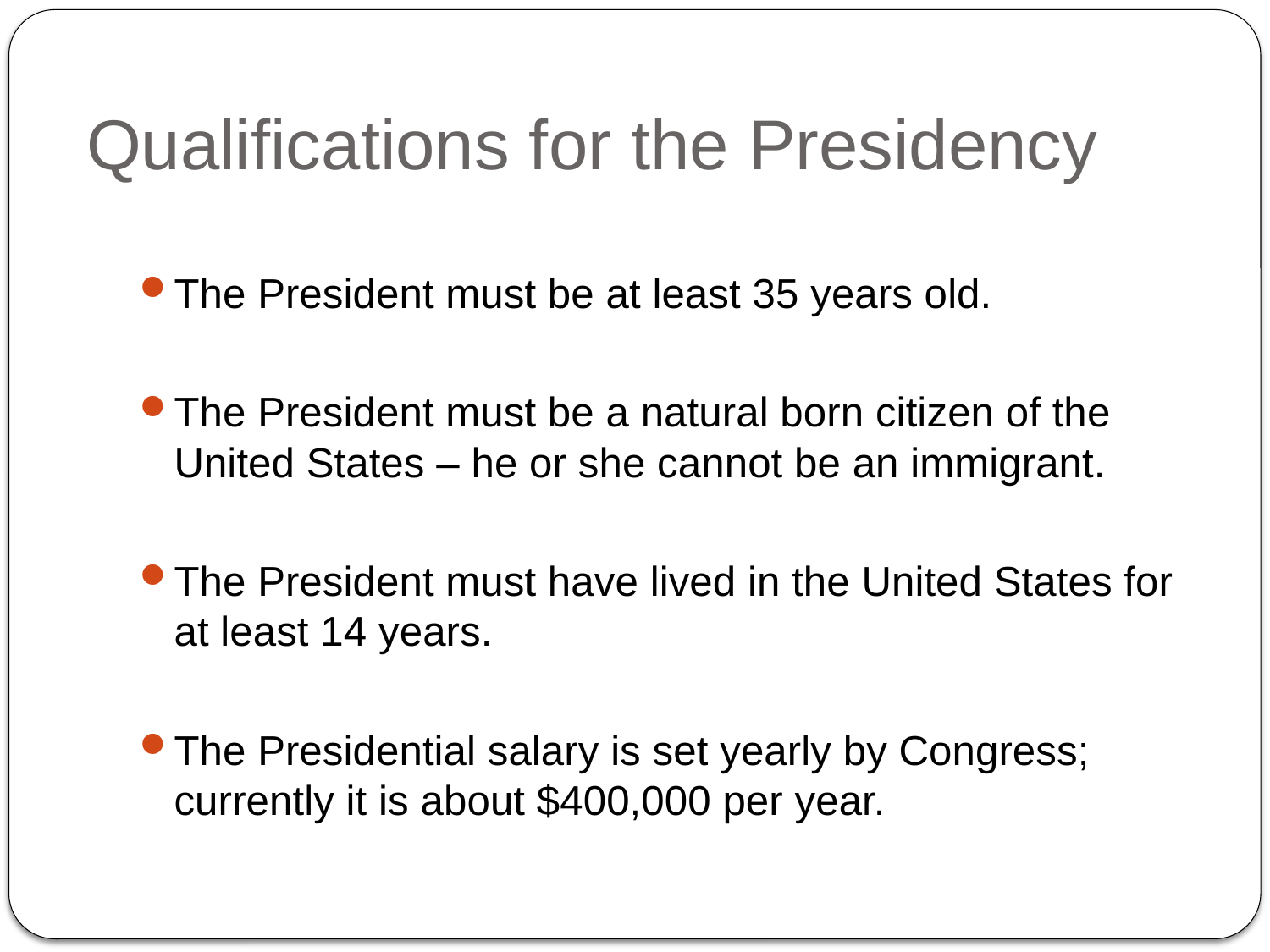

# Qualifications for the Presidency

The President must be at least 35 years old.

The President must be a natural born citizen of the United States – he or she cannot be an immigrant.

The President must have lived in the United States for at least 14 years.

The Presidential salary is set yearly by Congress; currently it is about $400,000 per year.